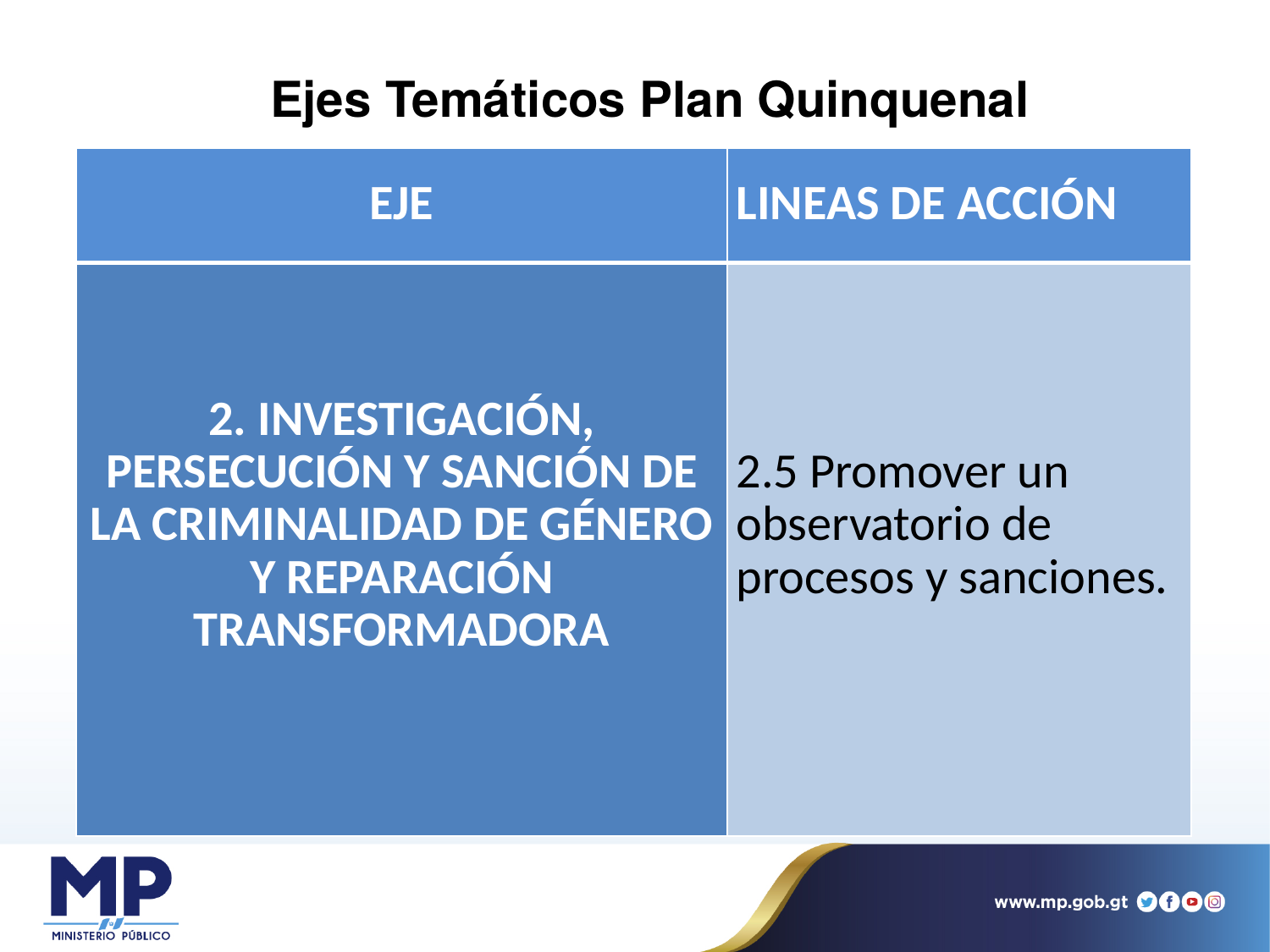

# Ejes Temáticos Plan Quinquenal
| EJE | LINEAS DE ACCIÓN |
| --- | --- |
| 2. INVESTIGACIÓN, PERSECUCIÓN Y SANCIÓN DE LA CRIMINALIDAD DE GÉNERO Y REPARACIÓN TRANSFORMADORA | 2.5 Promover un observatorio de procesos y sanciones. |